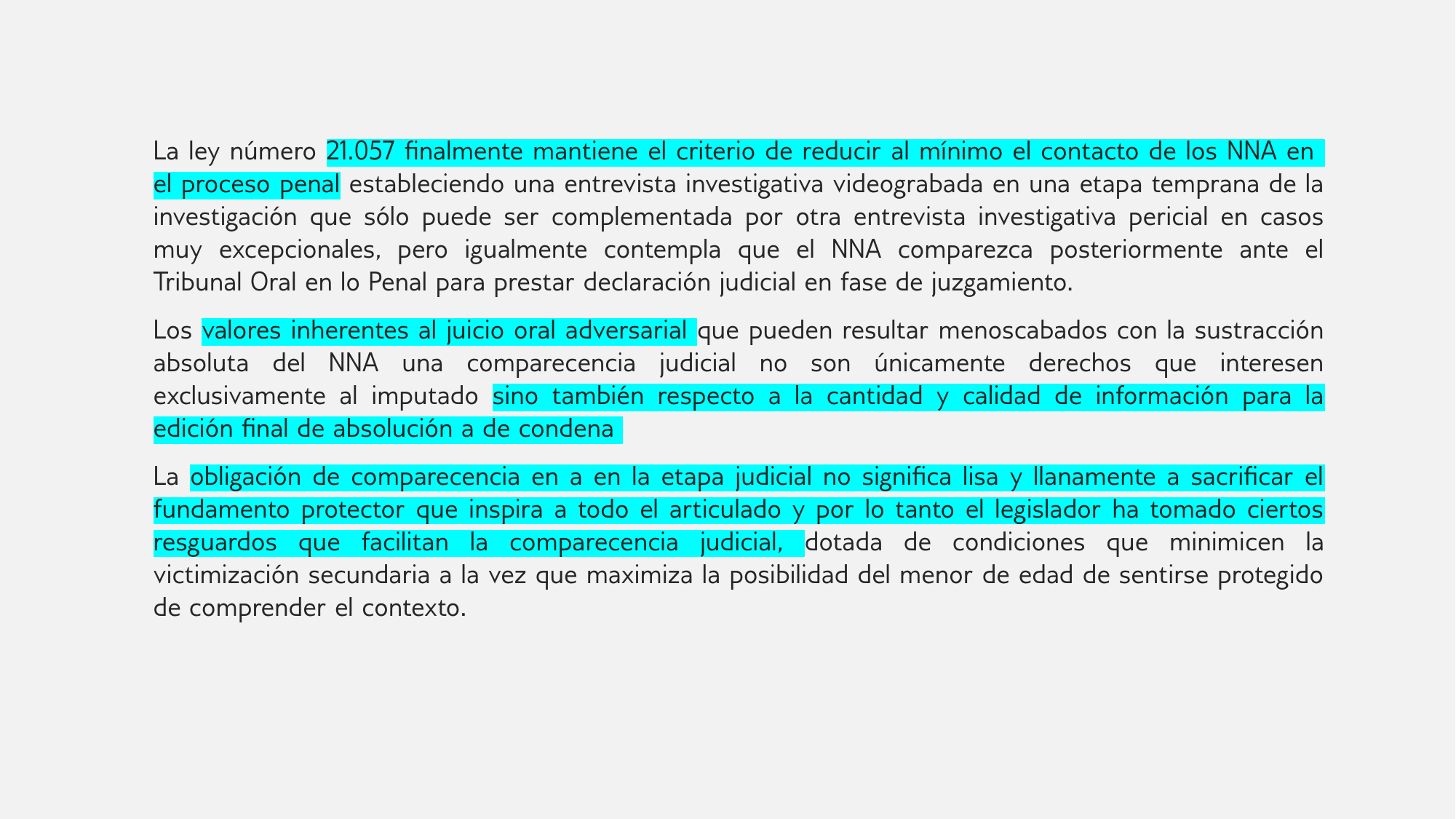

La ley número 21.057 finalmente mantiene el criterio de reducir al mínimo el contacto de los NNA en  el proceso penal estableciendo una entrevista investigativa videograbada en una etapa temprana de la investigación que sólo puede ser complementada por otra entrevista investigativa pericial en casos muy excepcionales, pero igualmente contempla que el NNA comparezca posteriormente ante el Tribunal Oral en lo Penal para prestar declaración judicial en fase de juzgamiento.
Los valores inherentes al juicio oral adversarial que pueden resultar menoscabados con la sustracción absoluta del NNA una comparecencia judicial no son únicamente derechos que interesen exclusivamente al imputado sino también respecto a la cantidad y calidad de información para la edición final de absolución a de condena
La obligación de comparecencia en a en la etapa judicial no significa lisa y llanamente a sacrificar el fundamento protector que inspira a todo el articulado y por lo tanto el legislador ha tomado ciertos resguardos que facilitan la comparecencia judicial, dotada de condiciones que minimicen la victimización secundaria a la vez que maximiza la posibilidad del menor de edad de sentirse protegido de comprender el contexto.